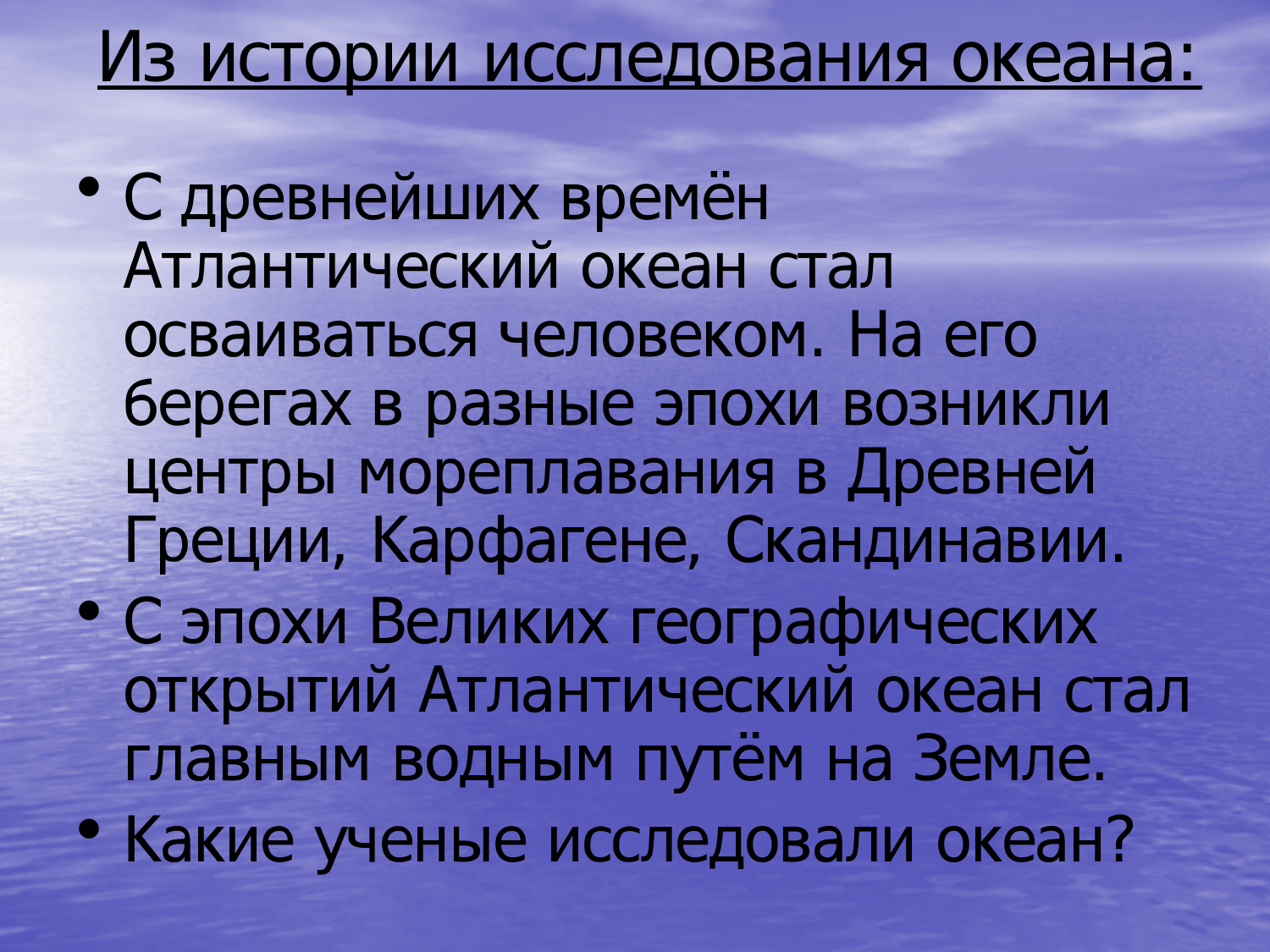

# Из истории исследования океана:
С древнейших времён Атлантический океан стал осваиваться человеком. На его берегах в разные эпохи возникли центры мореплавания в Древней Греции, Карфагене, Скандинавии.
С эпохи Великих географических открытий Атлантический океан стал главным водным путём на Земле.
Какие ученые исследовали океан?